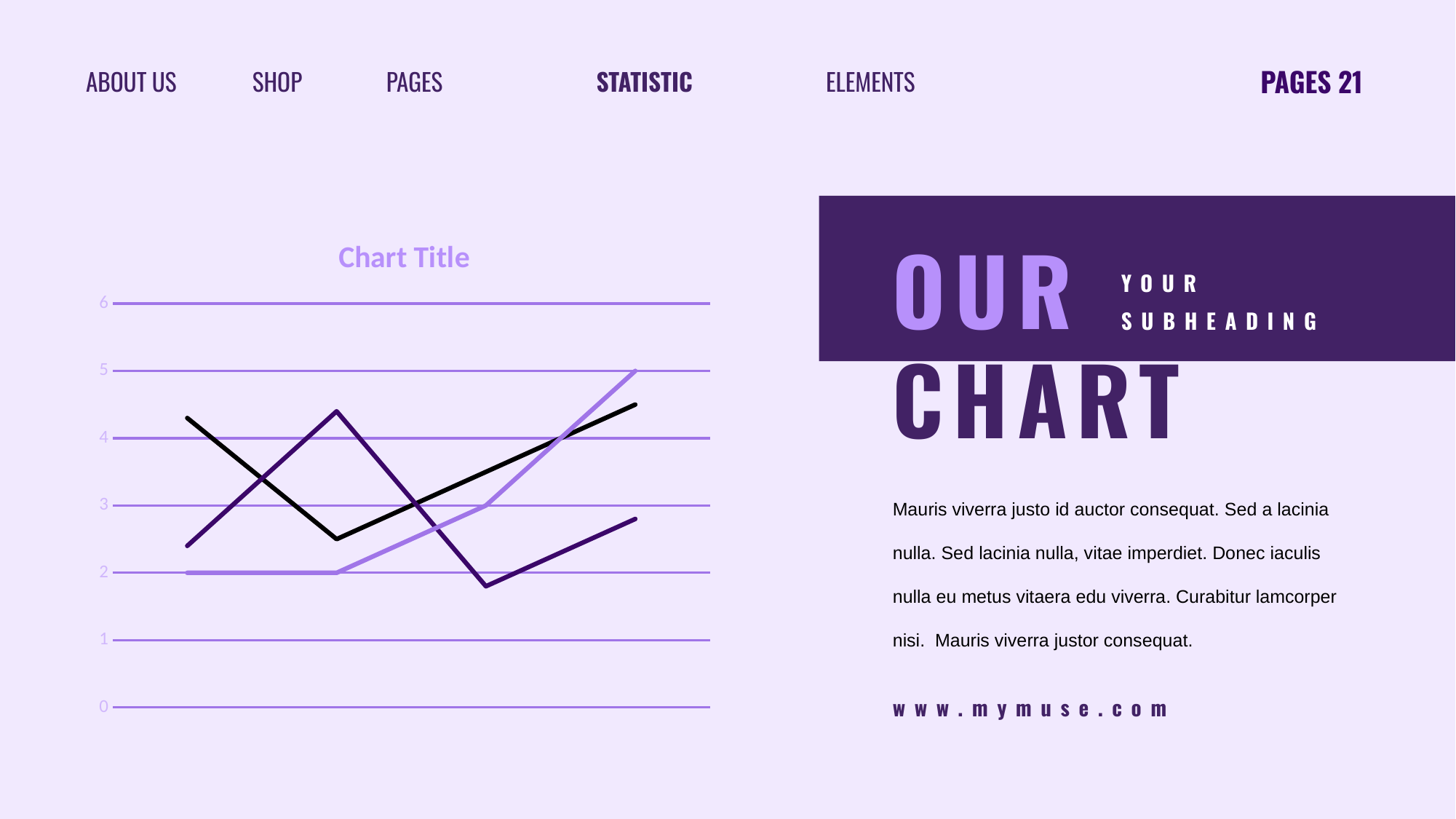

PAGES 21
ABOUT US
SHOP
PAGES
STATISTIC
ELEMENTS

### Chart: Chart Title

| Category | Series 1 | Series 2 | Series 3 |
|---|---|---|---|
| Category 1 | 4.3 | 2.4 | 2.0 |
| Category 2 | 2.5 | 4.4 | 2.0 |
| Category 3 | 3.5 | 1.8 | 3.0 |
| Category 4 | 4.5 | 2.8 | 5.0 |
OUR CHART
YOUR SUBHEADING
Mauris viverra justo id auctor consequat. Sed a lacinia nulla. Sed lacinia nulla, vitae imperdiet. Donec iaculis nulla eu metus vitaera edu viverra. Curabitur lamcorper nisi.  Mauris viverra justor consequat.
www.mymuse.com